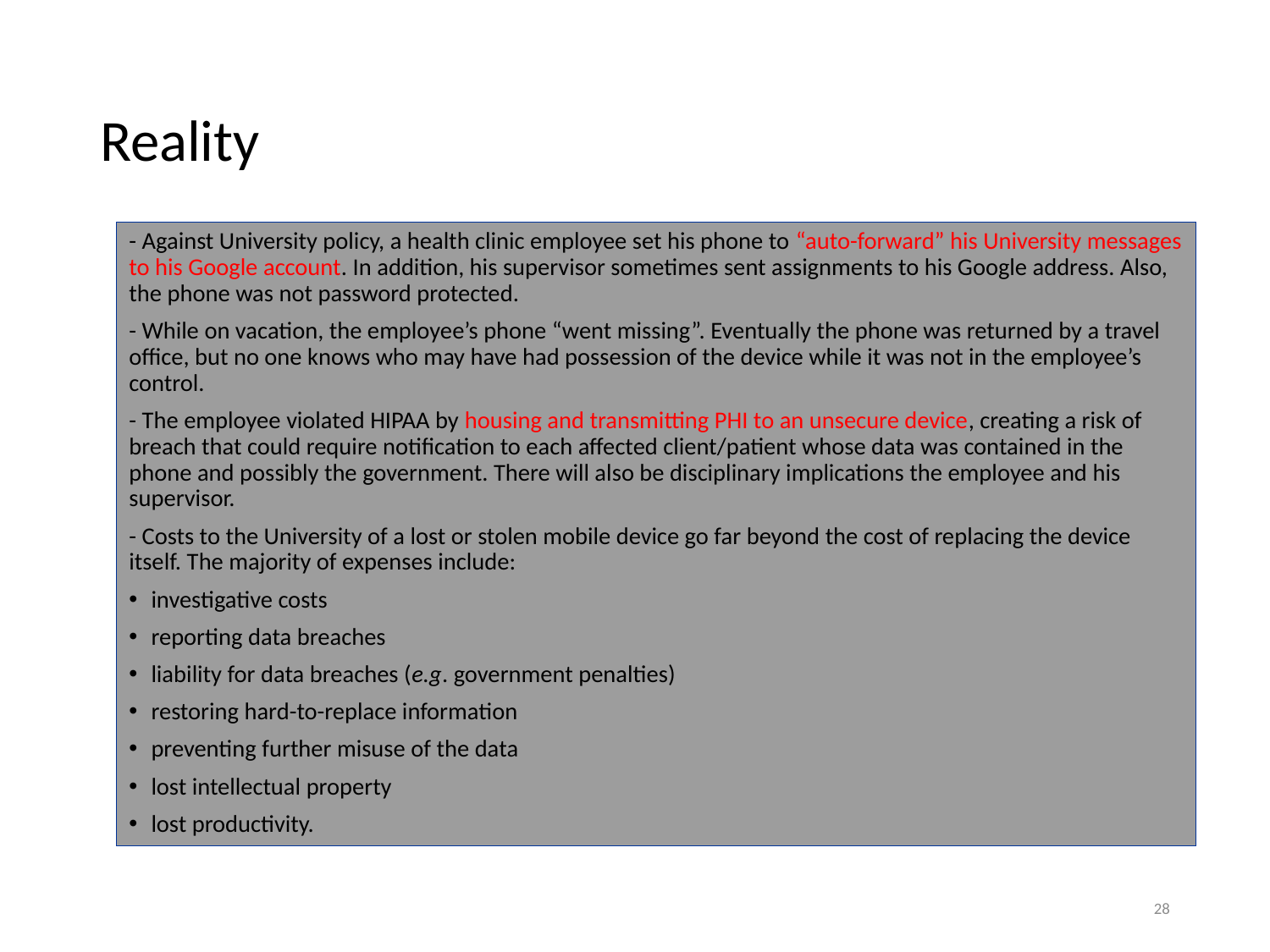

# Reality
- Against University policy, a health clinic employee set his phone to “auto-forward” his University messages to his Google account. In addition, his supervisor sometimes sent assignments to his Google address. Also, the phone was not password protected.
- While on vacation, the employee’s phone “went missing”. Eventually the phone was returned by a travel office, but no one knows who may have had possession of the device while it was not in the employee’s control.
- The employee violated HIPAA by housing and transmitting PHI to an unsecure device, creating a risk of breach that could require notification to each affected client/patient whose data was contained in the phone and possibly the government. There will also be disciplinary implications the employee and his supervisor.
- Costs to the University of a lost or stolen mobile device go far beyond the cost of replacing the device itself. The majority of expenses include:
investigative costs
reporting data breaches
liability for data breaches (e.g. government penalties)
restoring hard-to-replace information
preventing further misuse of the data
lost intellectual property
lost productivity.

28